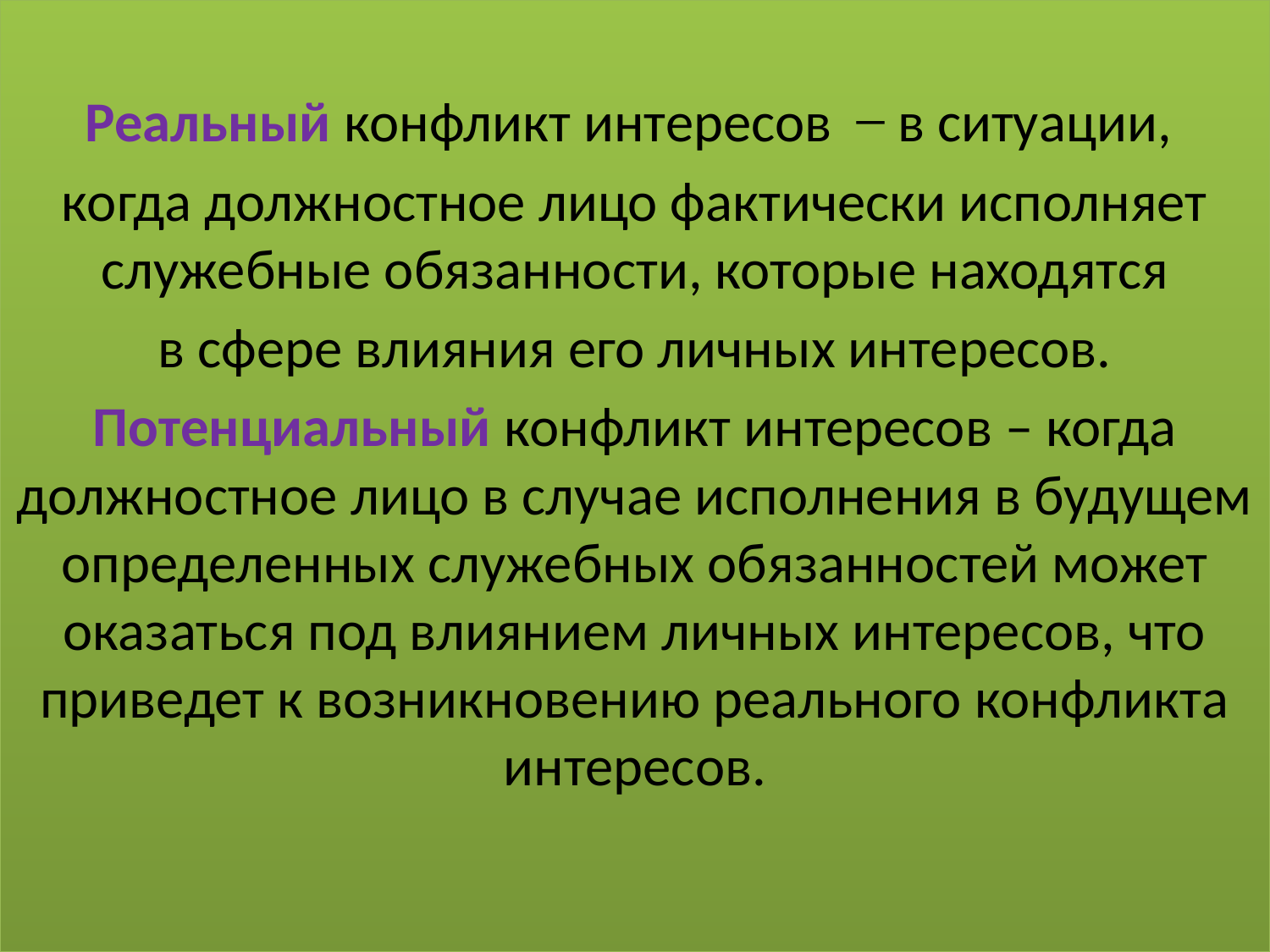

Реальный конфликт интересов   ̶  в ситуации,
когда должностное лицо фактически исполняет служебные обязанности, которые находятся
в сфере влияния его личных интересов.
Потенциальный конфликт интересов – когда должностное лицо в случае исполнения в будущем определенных служебных обязанностей может оказаться под влиянием личных интересов, что приведет к возникновению реального конфликта интересов.
#
42